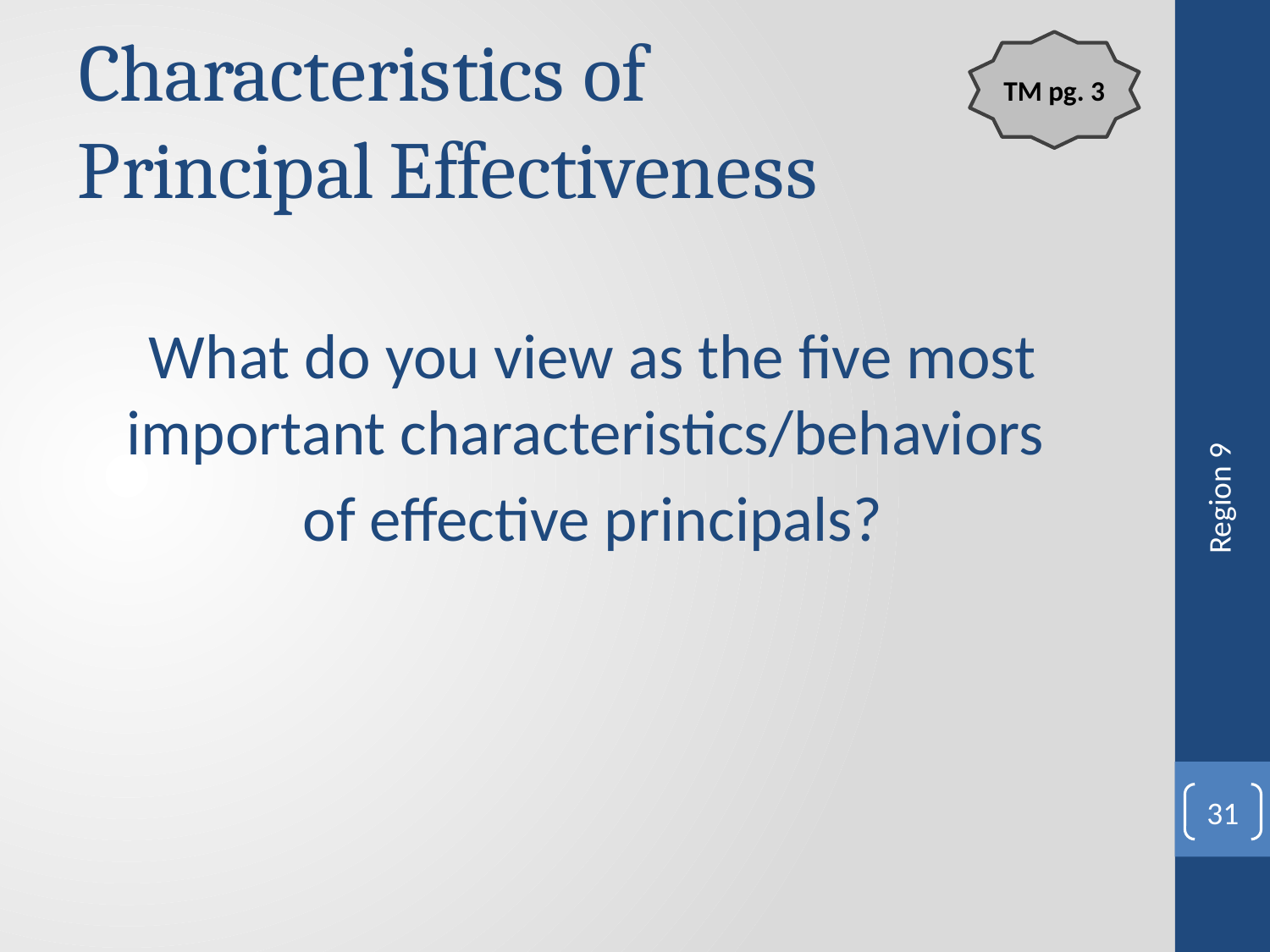

# Characteristics of Principal Effectiveness
TM pg. 3

What do you view as the five most important characteristics/behaviors
of effective principals?
Region 9
31